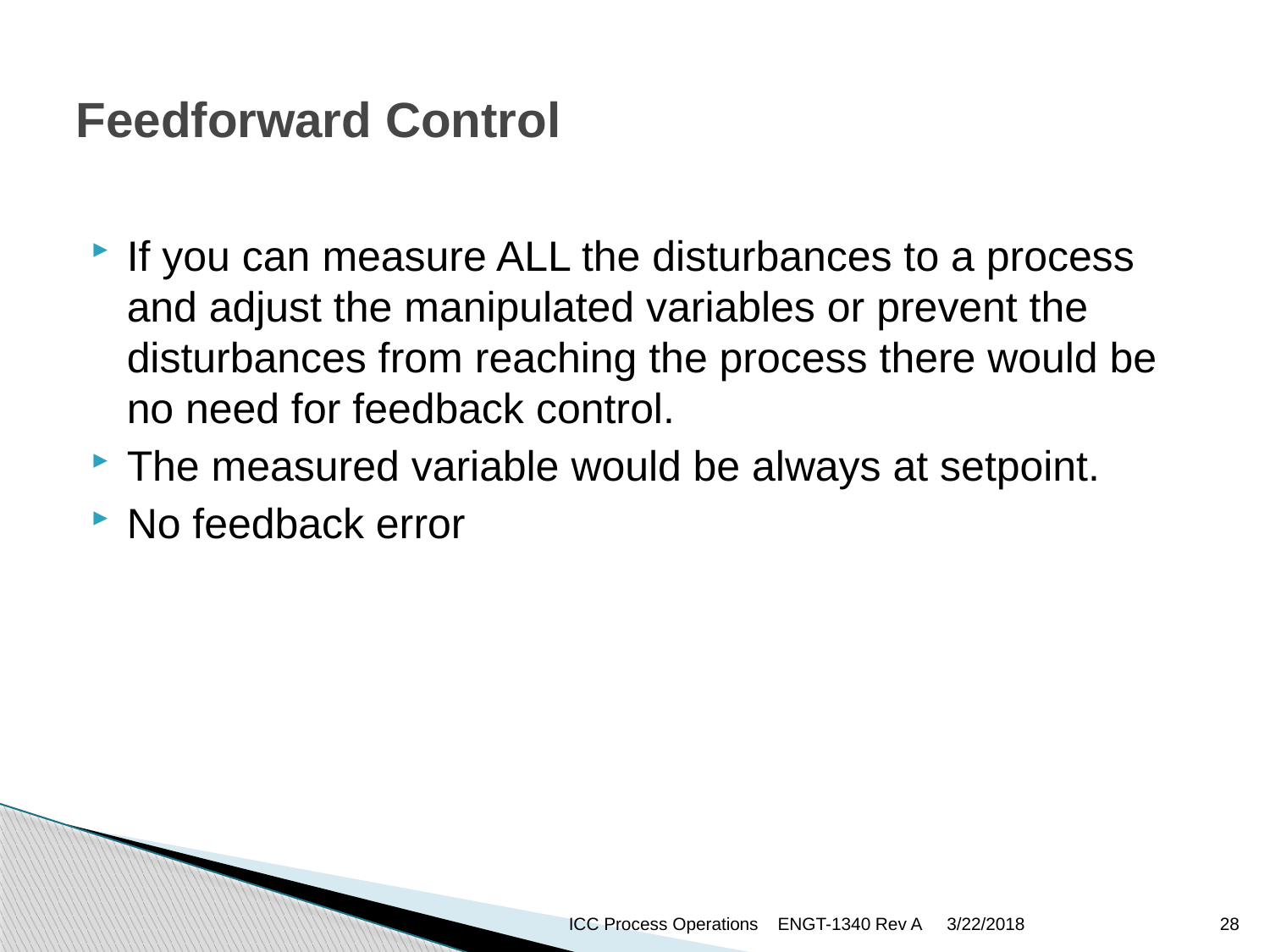

# Feedforward Control
If you can measure ALL the disturbances to a process and adjust the manipulated variables or prevent the disturbances from reaching the process there would be no need for feedback control.
The measured variable would be always at setpoint.
No feedback error
ICC Process Operations    ENGT-1340 Rev A
3/22/2018
28